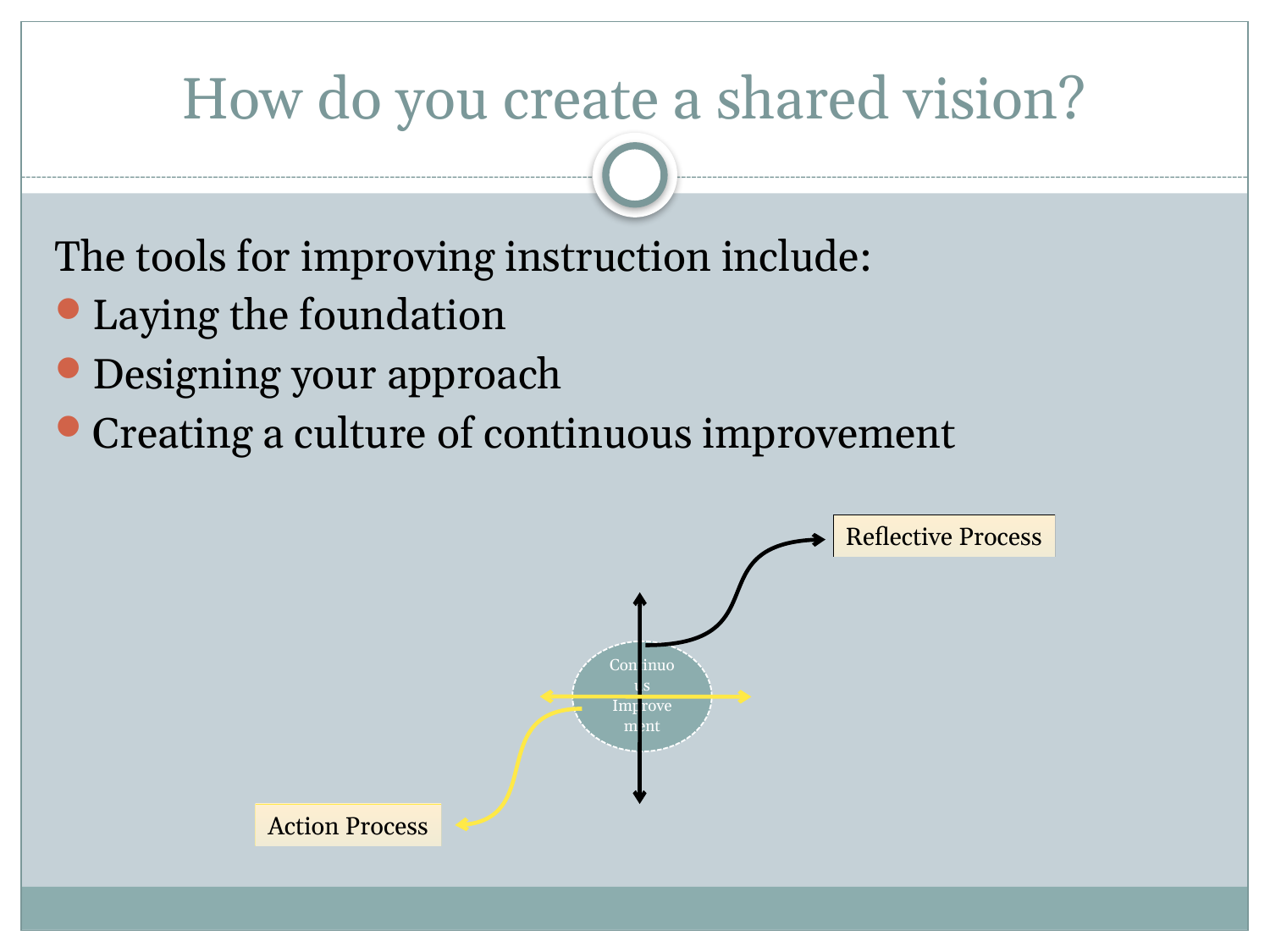

# How do you create a shared vision?
The tools for improving instruction include:
Laying the foundation
Designing your approach
Creating a culture of continuous improvement

Do
Act
Continuous Improvement
Reflective Process
Action Process